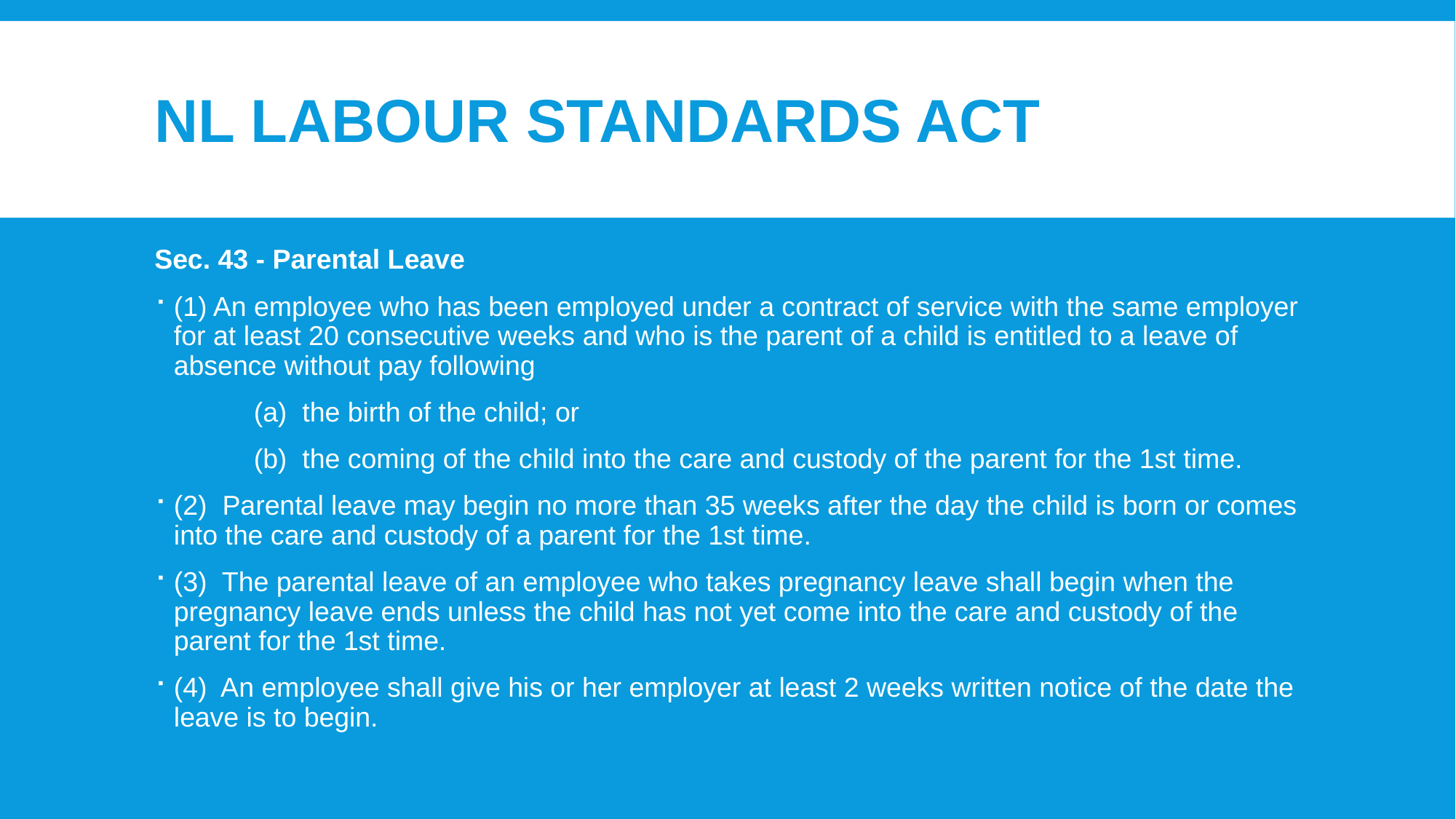

# NL Labour Standards Act
Sec. 43 - Parental Leave
(1) An employee who has been employed under a contract of service with the same employer for at least 20 consecutive weeks and who is the parent of a child is entitled to a leave of absence without pay following
             (a)  the birth of the child; or
             (b)  the coming of the child into the care and custody of the parent for the 1st time.
(2)  Parental leave may begin no more than 35 weeks after the day the child is born or comes into the care and custody of a parent for the 1st time.
(3)  The parental leave of an employee who takes pregnancy leave shall begin when the pregnancy leave ends unless the child has not yet come into the care and custody of the parent for the 1st time.
(4)  An employee shall give his or her employer at least 2 weeks written notice of the date the leave is to begin.